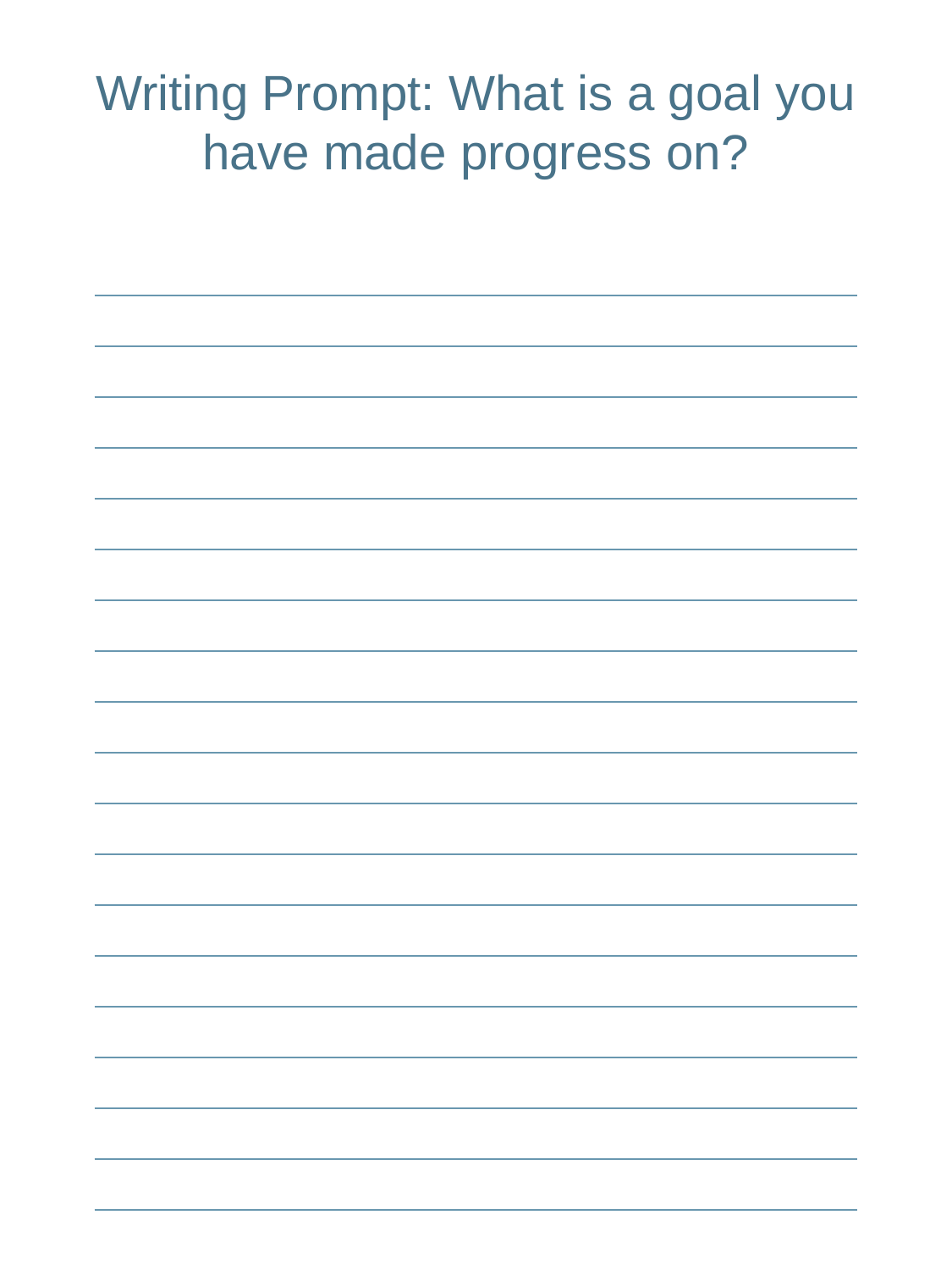

Writing Prompt: What is a goal you have made progress on?
|  |
| --- |
|  |
|  |
|  |
|  |
|  |
|  |
|  |
|  |
|  |
|  |
|  |
|  |
|  |
|  |
|  |
|  |
|  |